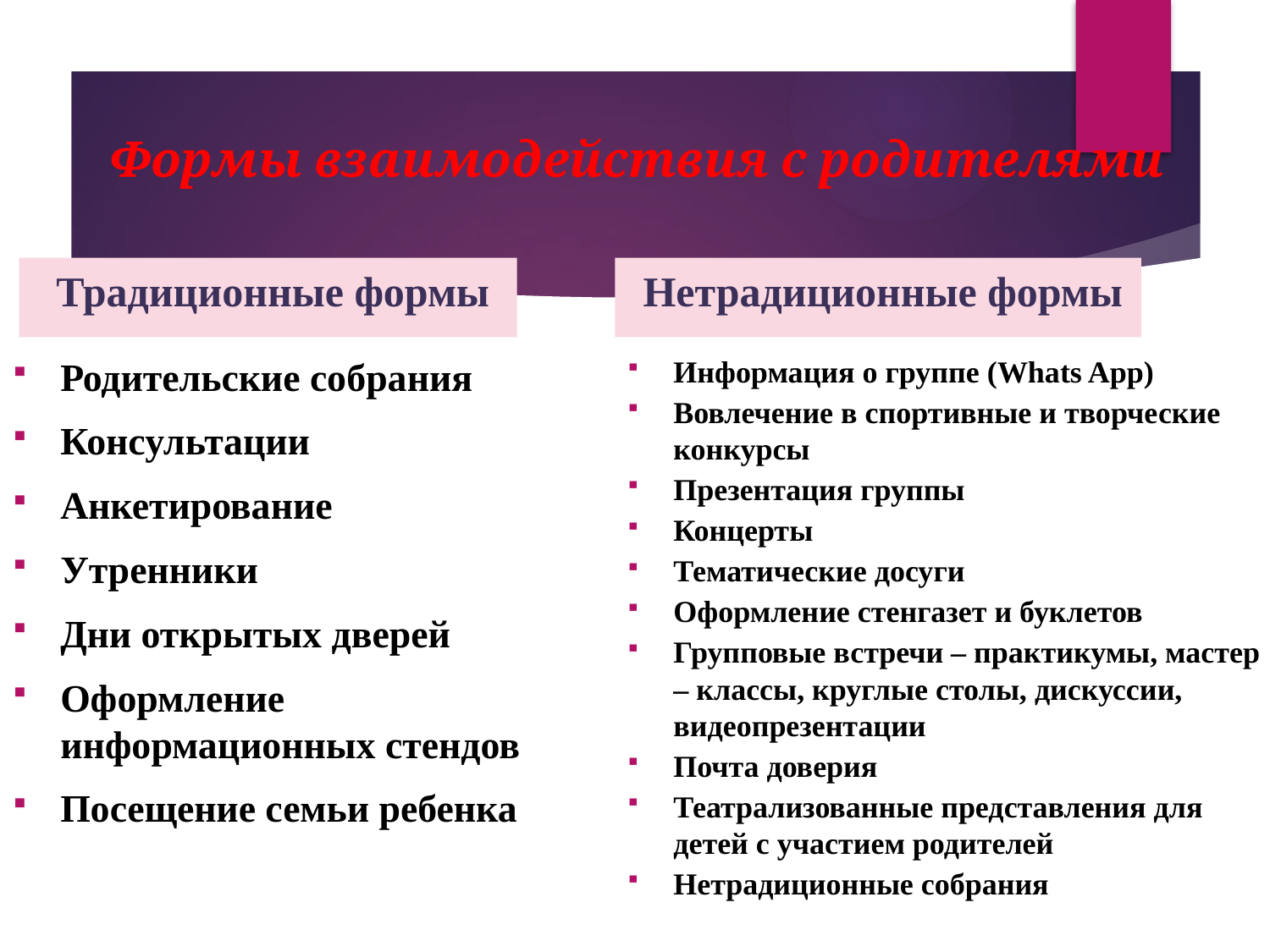

# Формы взаимодействия с родителями
Традиционные формы
Нетрадиционные формы
Родительские собрания
Консультации
Анкетирование
Утренники
Дни открытых дверей
Оформление информационных стендов
Посещение семьи ребенка
Информация о группе (Whats App)
Вовлечение в спортивные и творческие конкурсы
Презентация группы
Концерты
Тематические досуги
Оформление стенгазет и буклетов
Групповые встречи – практикумы, мастер – классы, круглые столы, дискуссии, видеопрезентации
Почта доверия
Театрализованные представления для детей с участием родителей
Нетрадиционные собрания